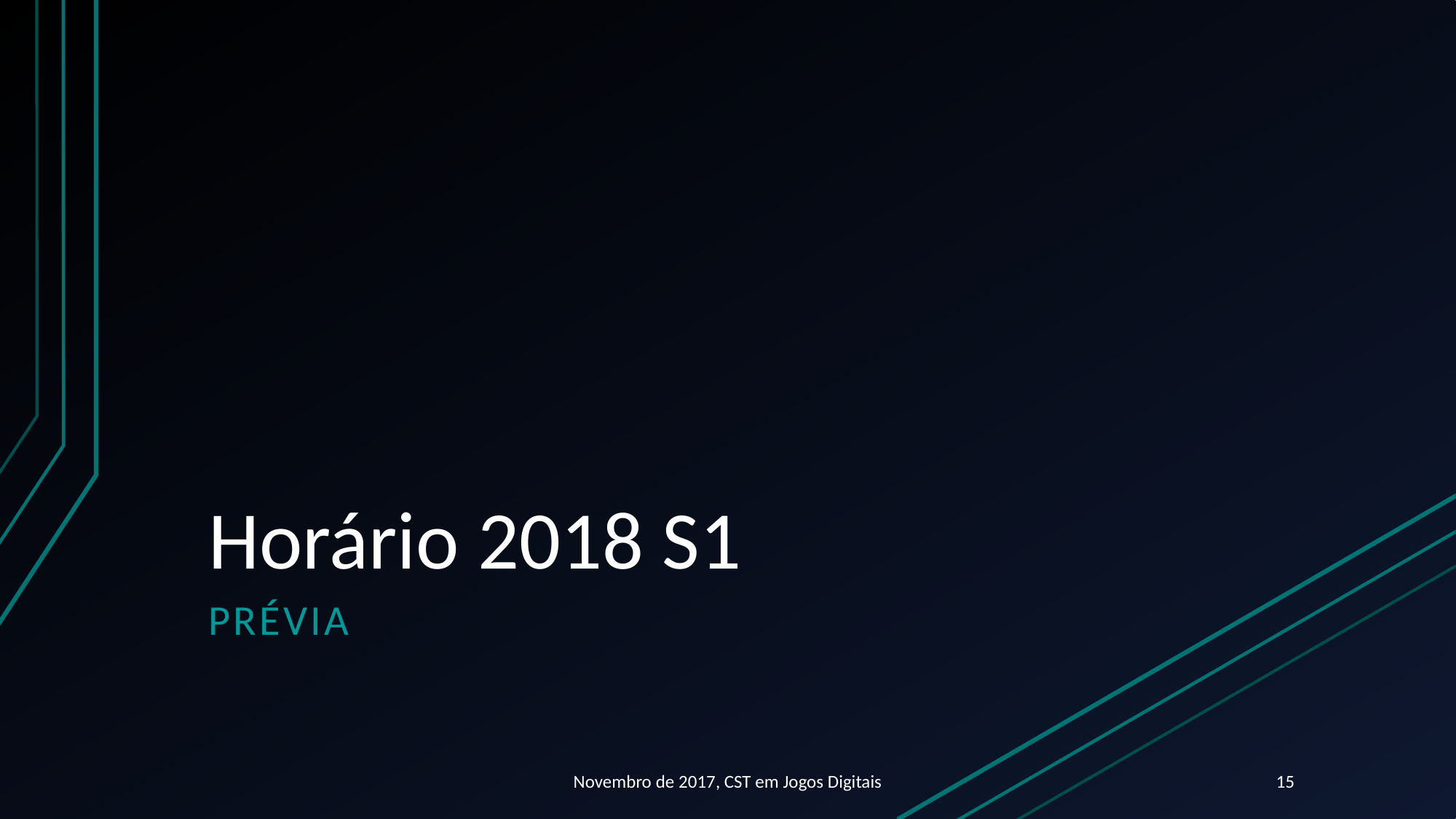

# Horário 2018 S1
Prévia
Novembro de 2017, CST em Jogos Digitais
15